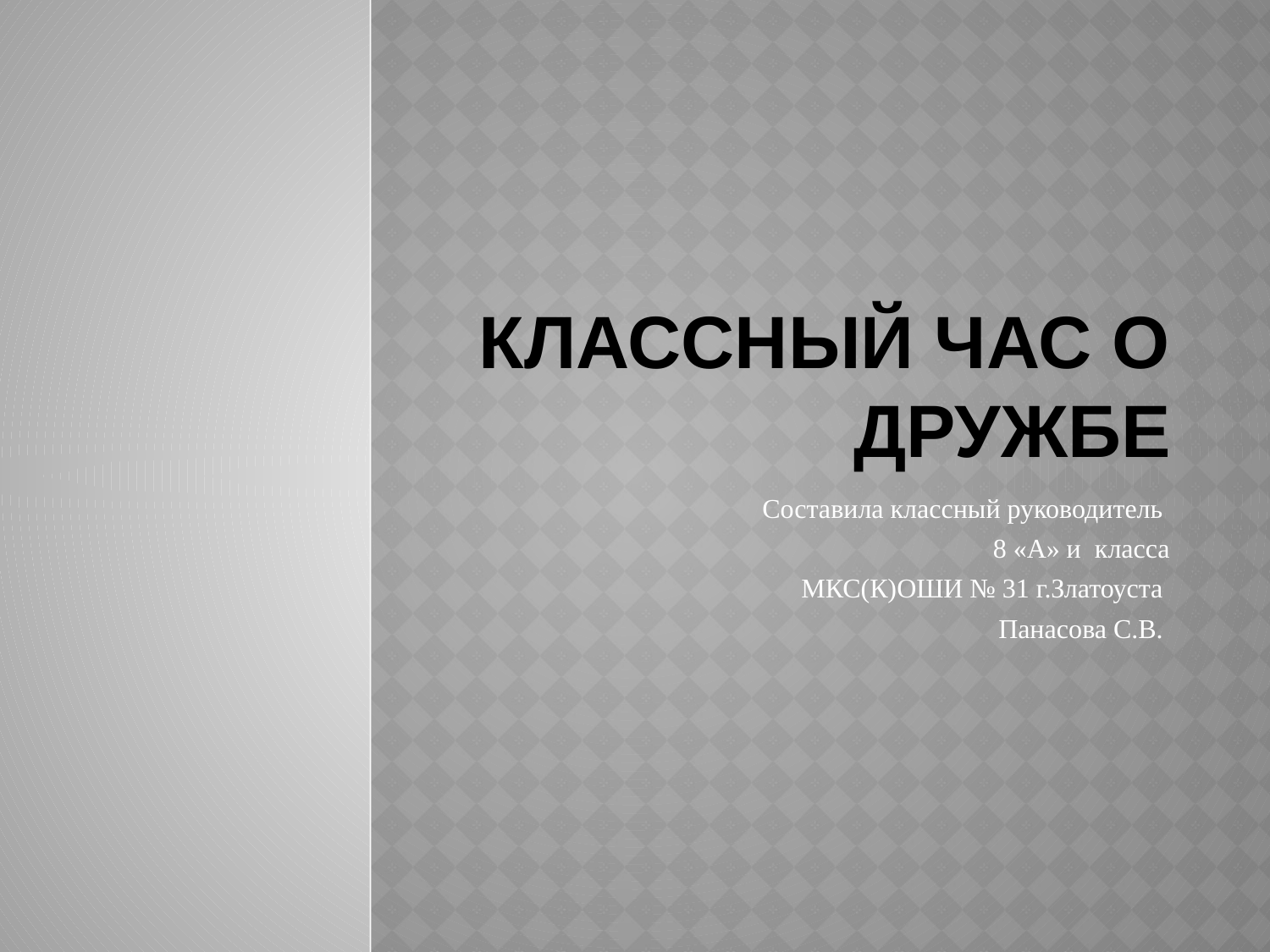

# Классный час о дружбе
Составила классный руководитель
8 «А» и  класса
МКС(К)ОШИ № 31 г.Златоуста
Панасова С.В.